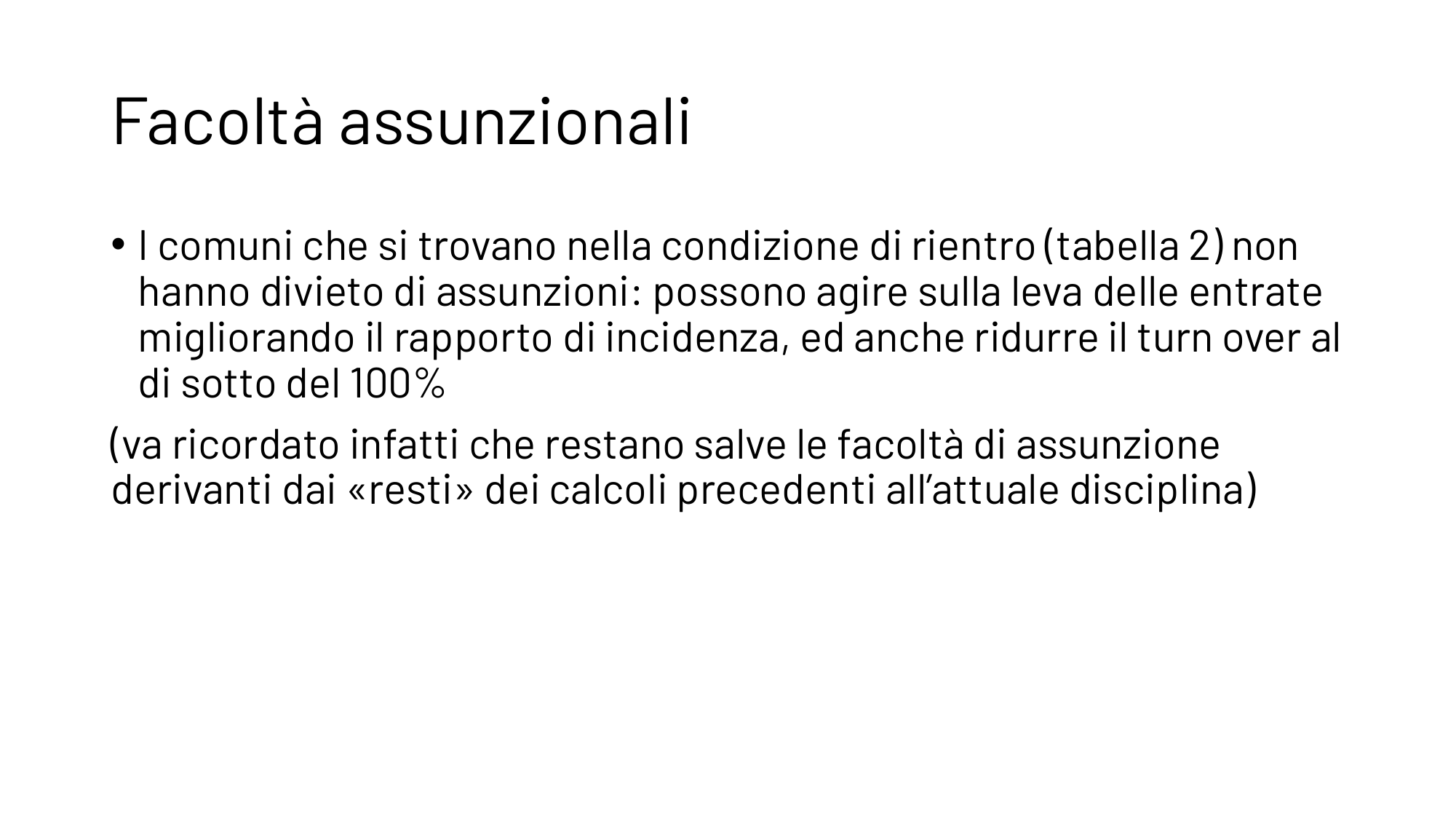

# Facoltà assunzionali
I comuni che si trovano nella condizione di rientro (tabella 2) non hanno divieto di assunzioni: possono agire sulla leva delle entrate migliorando il rapporto di incidenza, ed anche ridurre il turn over al di sotto del 100%
(va ricordato infatti che restano salve le facoltà di assunzione derivanti dai «resti» dei calcoli precedenti all’attuale disciplina)